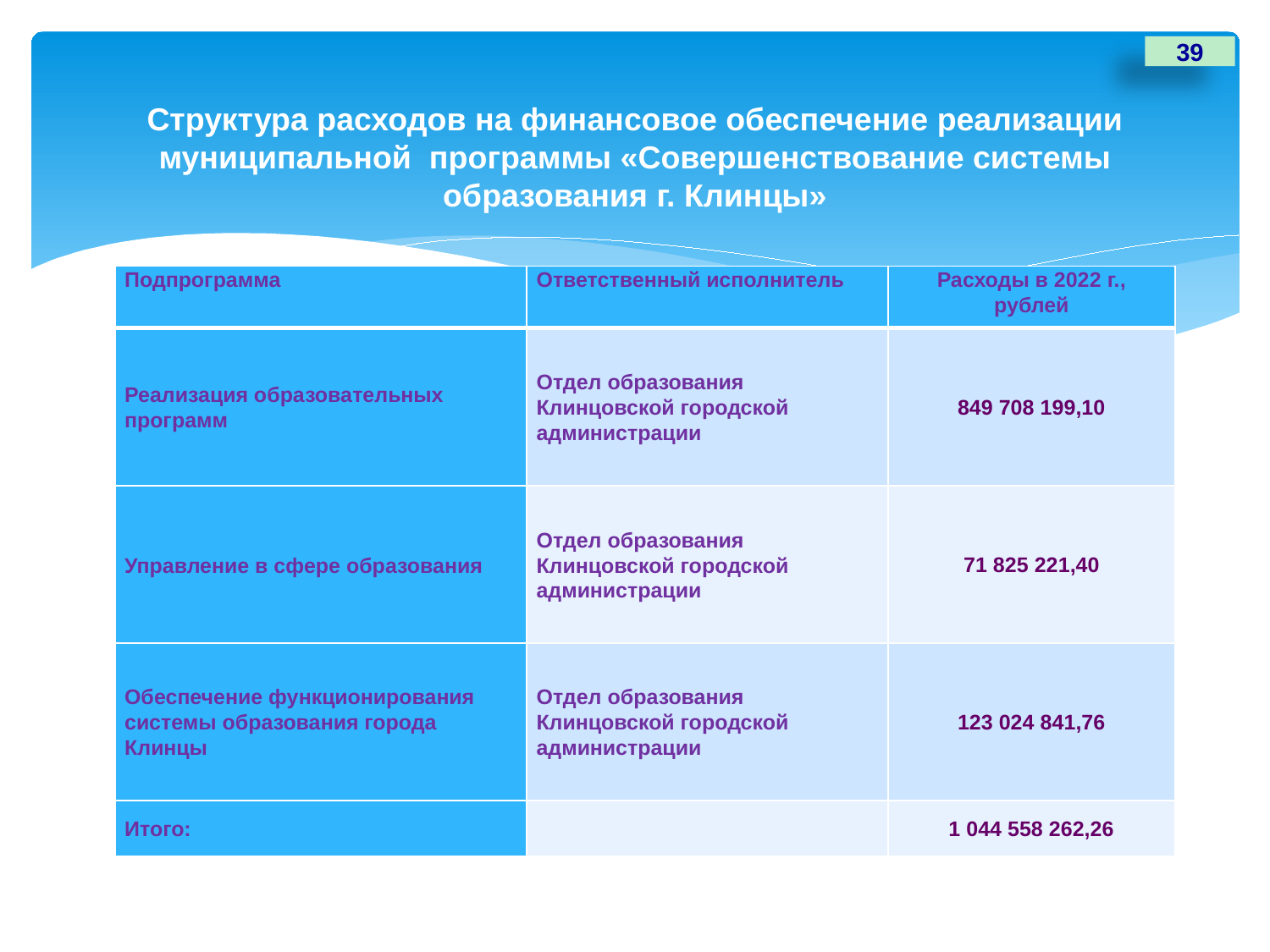

39
# Структура расходов на финансовое обеспечение реализации муниципальной  программы «Совершенствование системы образования г. Клинцы»
| Подпрограмма | Ответственный исполнитель | Расходы в 2022 г., рублей |
| --- | --- | --- |
| Реализация образовательных программ | Отдел образования Клинцовской городской администрации | 849 708 199,10 |
| Управление в сфере образования | Отдел образования Клинцовской городской администрации | 71 825 221,40 |
| Обеспечение функционирования системы образования города Клинцы | Отдел образования Клинцовской городской администрации | 123 024 841,76 |
| Итого: |  | 1 044 558 262,26 |